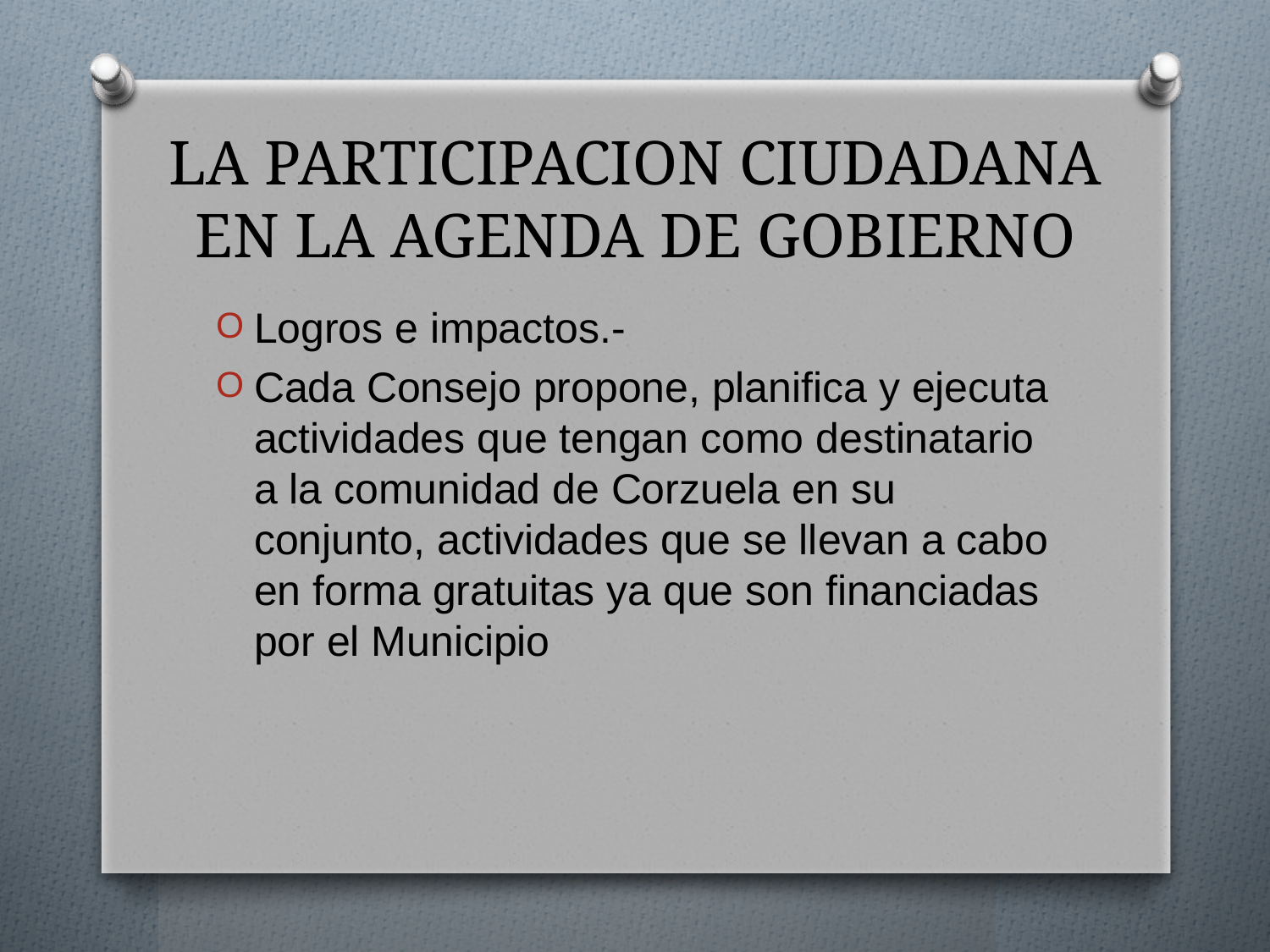

# LA PARTICIPACION CIUDADANA EN LA AGENDA DE GOBIERNO
Logros e impactos.-
Cada Consejo propone, planifica y ejecuta actividades que tengan como destinatario a la comunidad de Corzuela en su conjunto, actividades que se llevan a cabo en forma gratuitas ya que son financiadas por el Municipio